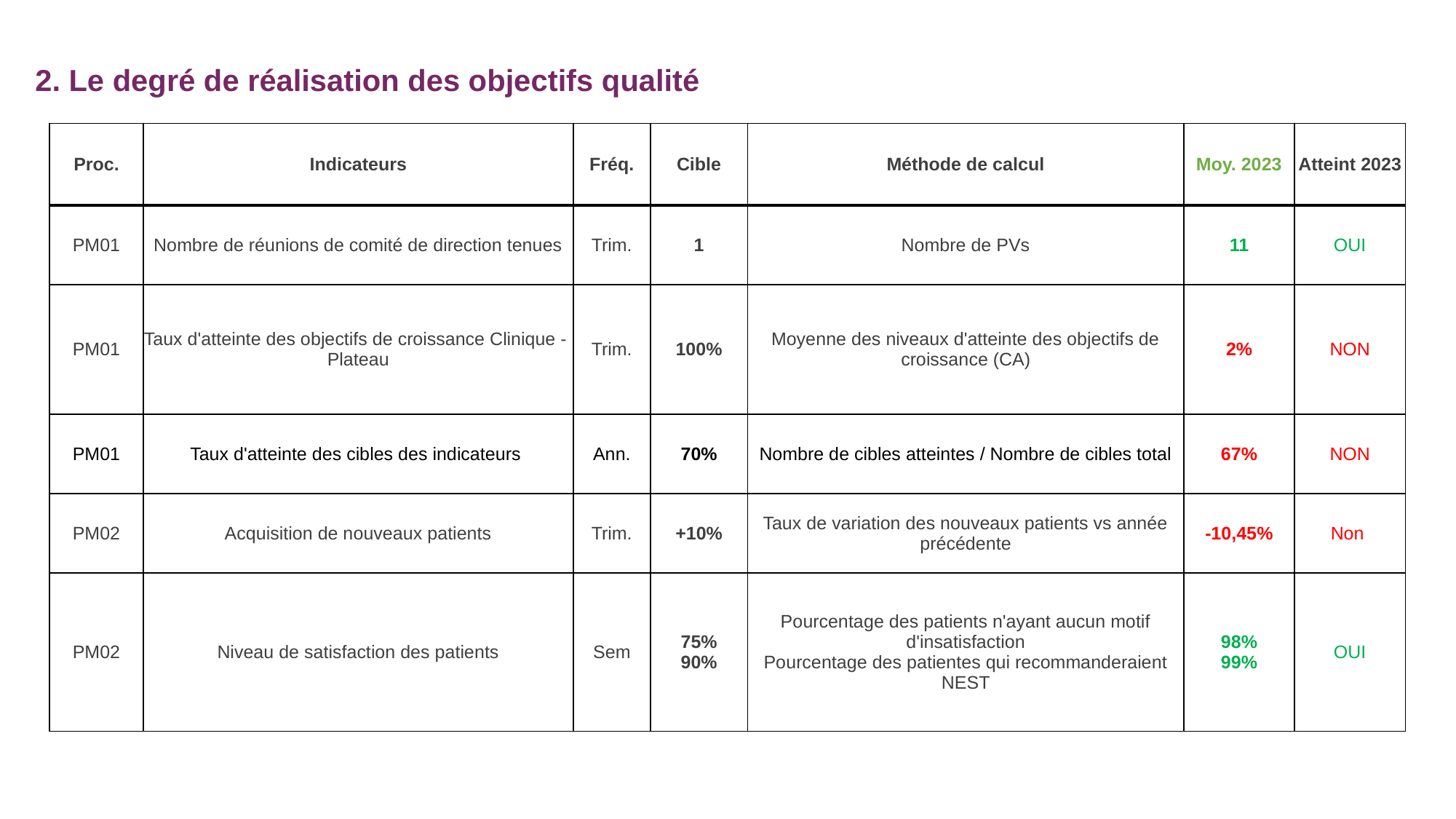

2. Le degré de réalisation des objectifs qualité
| Proc. | Indicateurs | Fréq. | Cible | Méthode de calcul | Moy. 2023 | Atteint 2023 |
| --- | --- | --- | --- | --- | --- | --- |
| PM01 | Nombre de réunions de comité de direction tenues | Trim. | 1 | Nombre de PVs | 11 | OUI |
| PM01 | Taux d'atteinte des objectifs de croissance Clinique - Plateau | Trim. | 100% | Moyenne des niveaux d'atteinte des objectifs de croissance (CA) | 2% | NON |
| PM01 | Taux d'atteinte des cibles des indicateurs | Ann. | 70% | Nombre de cibles atteintes / Nombre de cibles total | 67% | NON |
| PM02 | Acquisition de nouveaux patients | Trim. | +10% | Taux de variation des nouveaux patients vs année précédente | -10,45% | Non |
| PM02 | Niveau de satisfaction des patients | Sem | 75% 90% | Pourcentage des patients n'ayant aucun motif d'insatisfaction Pourcentage des patientes qui recommanderaient NEST | 98% 99% | OUI |